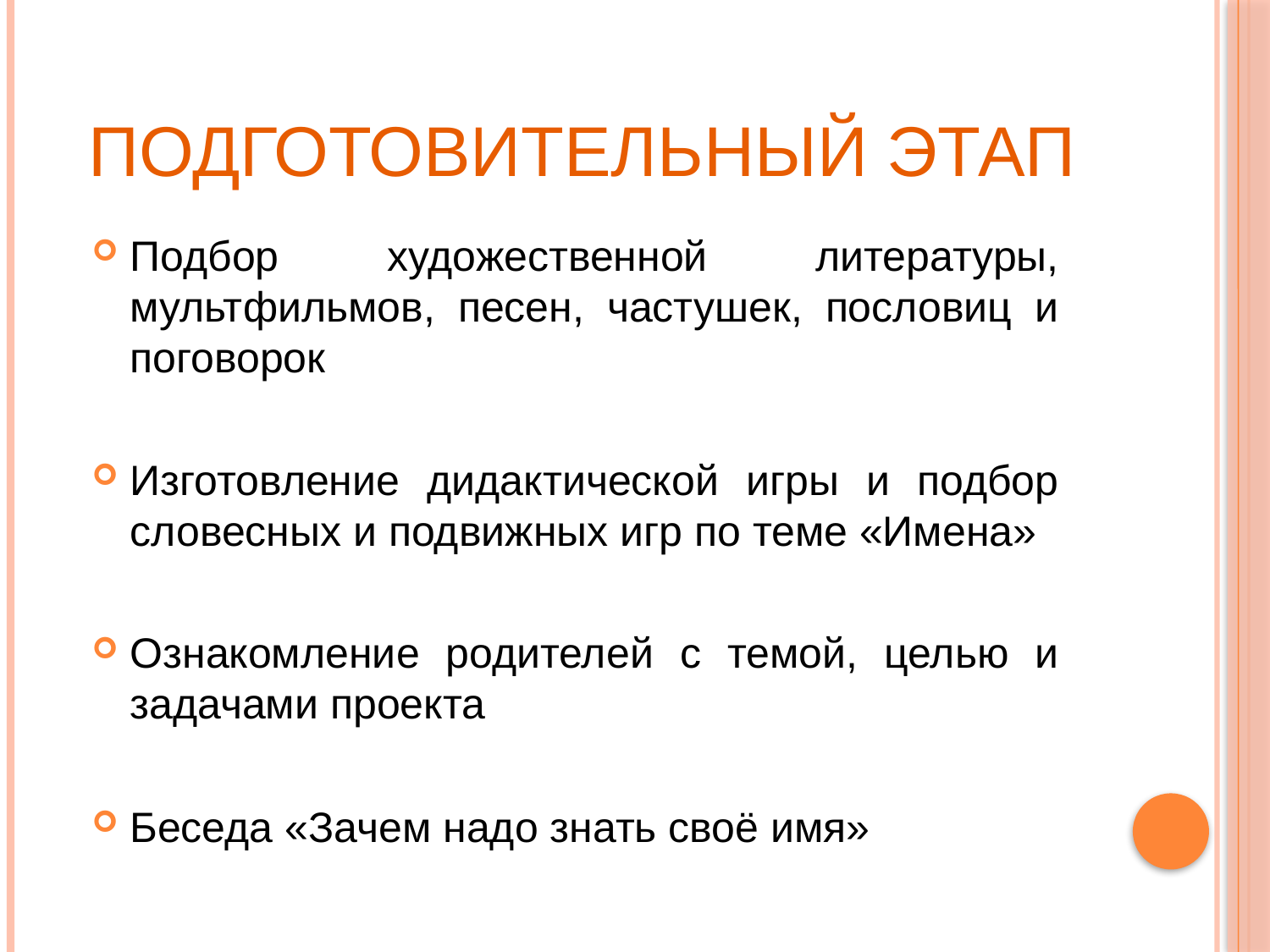

# Подготовительный этап
Подбор художественной литературы, мультфильмов, песен, частушек, пословиц и поговорок

Изготовление дидактической игры и подбор словесных и подвижных игр по теме «Имена»

Ознакомление родителей с темой, целью и задачами проекта

Беседа «Зачем надо знать своё имя»